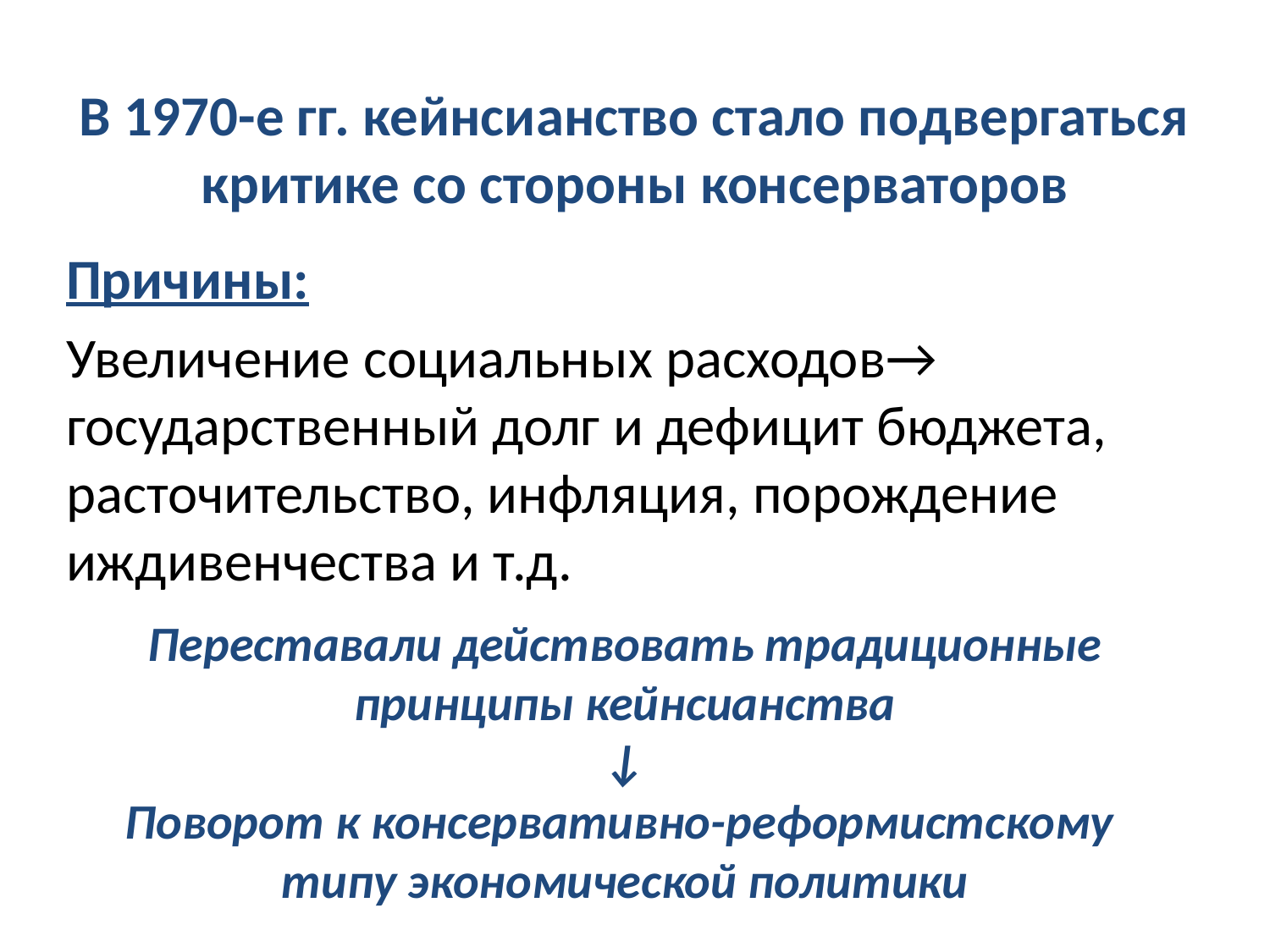

# В 1970-е гг. кейнсианство стало подвергаться критике со стороны консерваторов
Причины:
Увеличение социальных расходов→ государственный долг и дефицит бюджета, расточительство, инфляция, порождение иждивенчества и т.д.

Переставали действовать традиционные принципы кейнсианства
↓
Поворот к консервативно-реформистскому  типу экономической политики